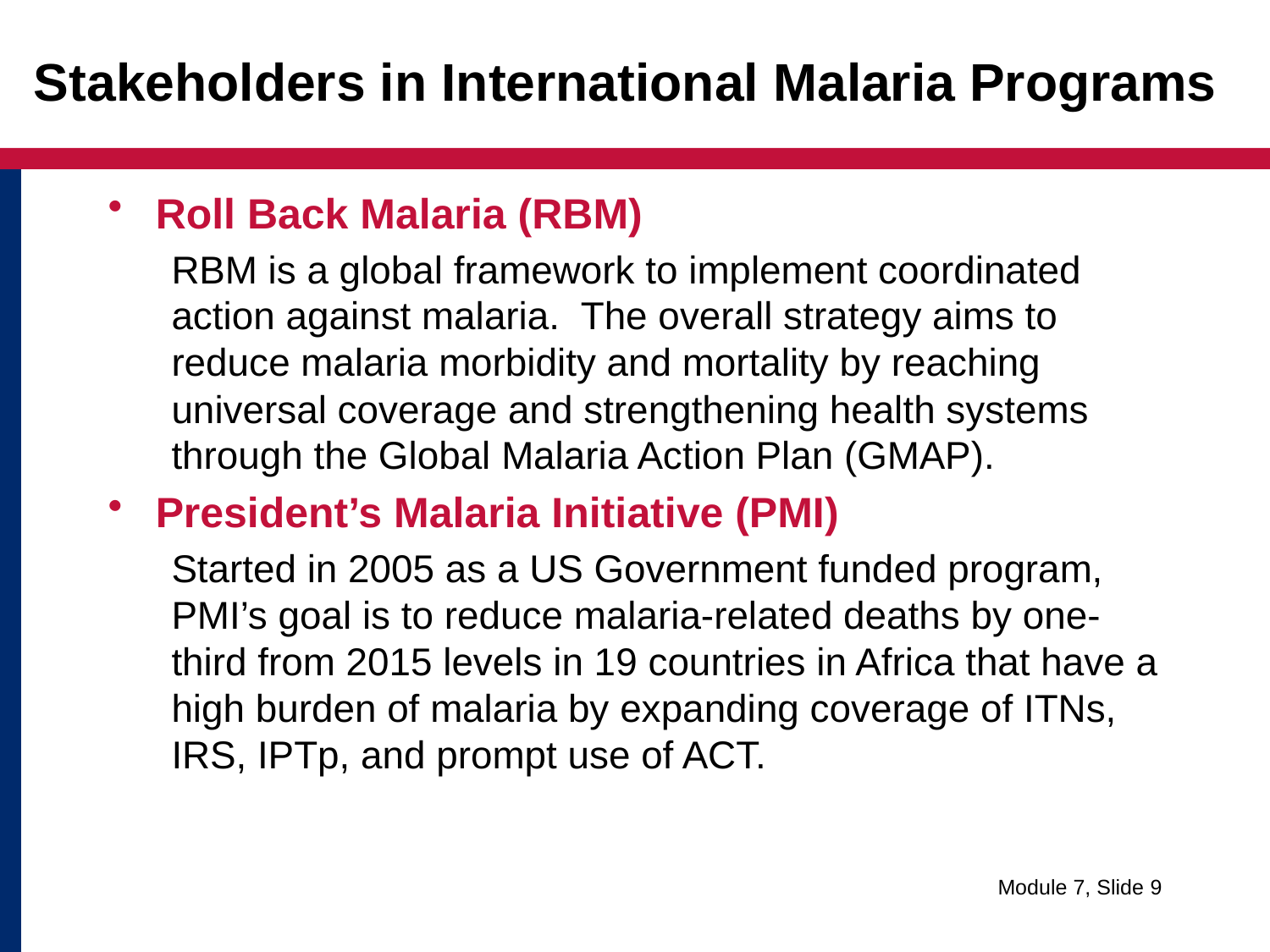

# Stakeholders in International Malaria Programs
Roll Back Malaria (RBM)
RBM is a global framework to implement coordinated action against malaria.  The overall strategy aims to reduce malaria morbidity and mortality by reaching universal coverage and strengthening health systems through the Global Malaria Action Plan (GMAP).
President’s Malaria Initiative (PMI)
Started in 2005 as a US Government funded program, PMI’s goal is to reduce malaria-related deaths by one-third from 2015 levels in 19 countries in Africa that have a high burden of malaria by expanding coverage of ITNs, IRS, IPTp, and prompt use of ACT.

Module 7, Slide 9